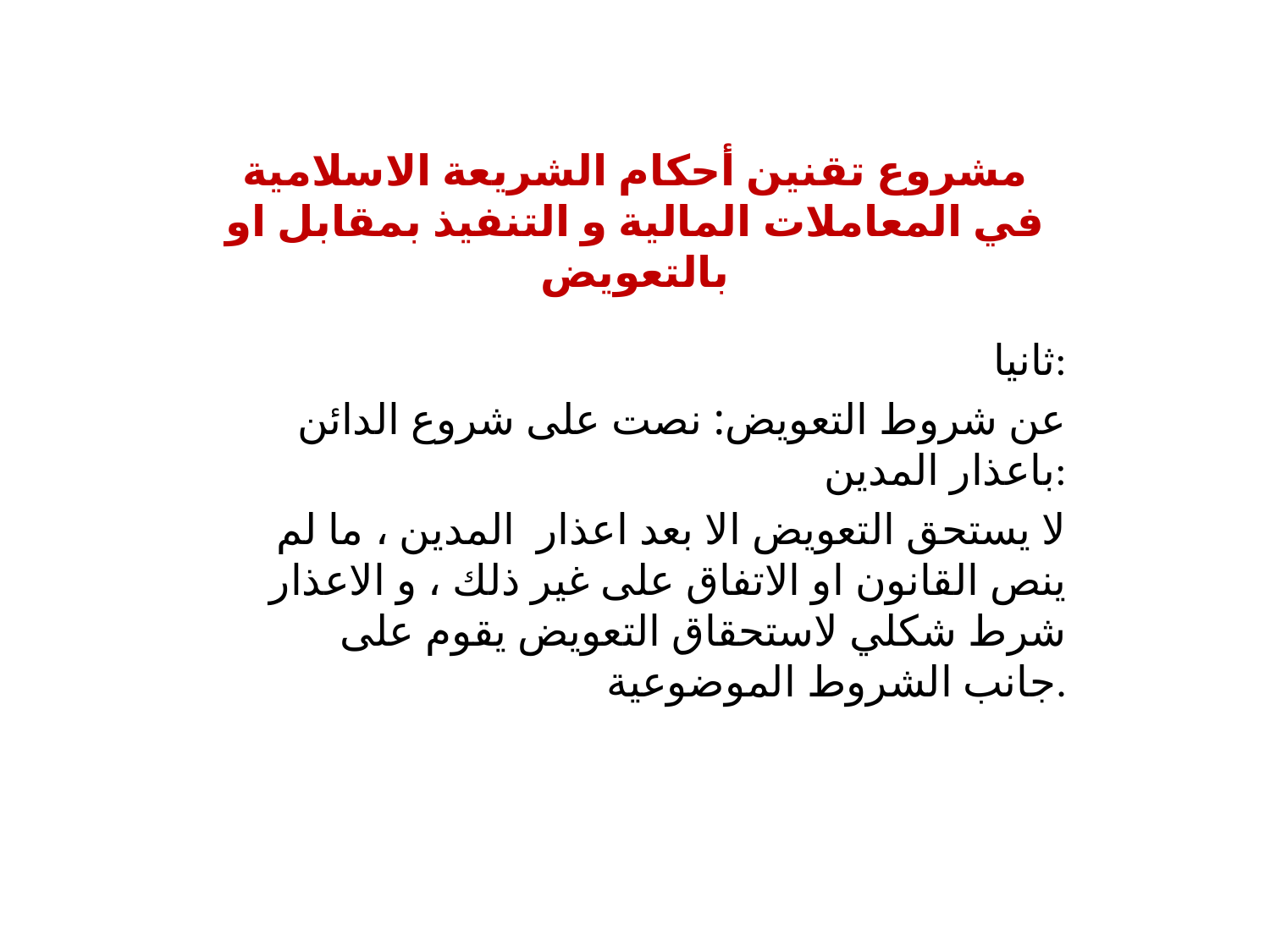

# مشروع تقنين أحكام الشريعة الاسلامية في المعاملات المالية و التنفيذ بمقابل او بالتعويض
ثانيا:
عن شروط التعويض: نصت على شروع الدائن باعذار المدين:
لا يستحق التعويض الا بعد اعذار  المدين ، ما لم ينص القانون او الاتفاق على غير ذلك ، و الاعذار شرط شكلي لاستحقاق التعويض يقوم على جانب الشروط الموضوعية.